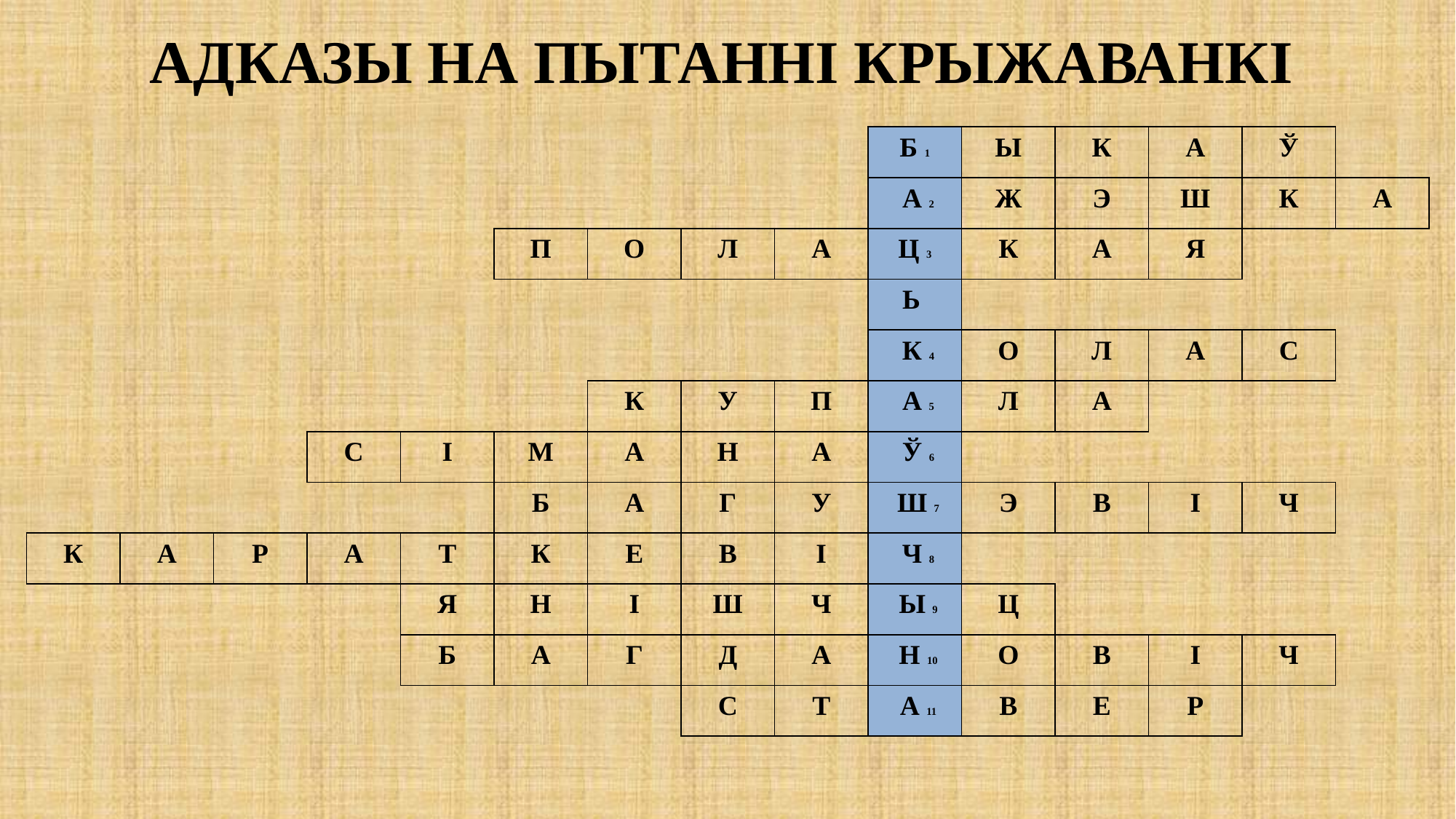

АДКАЗЫ НА ПЫТАННI КРЫЖАВАНКI
|  |  |  |  |  |  |  |  |  | Б 1 | Ы | К | А | Ў |  |
| --- | --- | --- | --- | --- | --- | --- | --- | --- | --- | --- | --- | --- | --- | --- |
|  |  |  |  |  |  |  |  |  | А 2 | Ж | Э | Ш | К | А |
|  |  |  |  |  | П | О | Л | А | Ц 3 | К | А | Я |  |  |
|  |  |  |  |  |  |  |  |  | Ь |  |  |  |  |  |
|  |  |  |  |  |  |  |  |  | К 4 | О | Л | А | С |  |
|  |  |  |  |  |  | К | У | П | А 5 | Л | А |  |  |  |
|  |  |  | С | І | М | А | Н | А | Ў 6 |  |  |  |  |  |
|  |  |  |  |  | Б | А | Г | У | Ш 7 | Э | В | І | Ч |  |
| К | А | Р | А | Т | К | Е | В | І | Ч 8 |  |  |  |  |  |
|  |  |  |  | Я | Н | І | Ш | Ч | Ы 9 | Ц |  |  |  |  |
|  |  |  |  | Б | А | Г | Д | А | Н 10 | О | В | І | Ч |  |
|  |  |  |  |  |  |  | С | Т | А 11 | В | Е | Р |  |  |
|  |  |  |  |  |  |  |  |  |  |  |  |  |  |  |
|  |  |  |  |  |  |  |  |  |  |  |  |  |  |  |